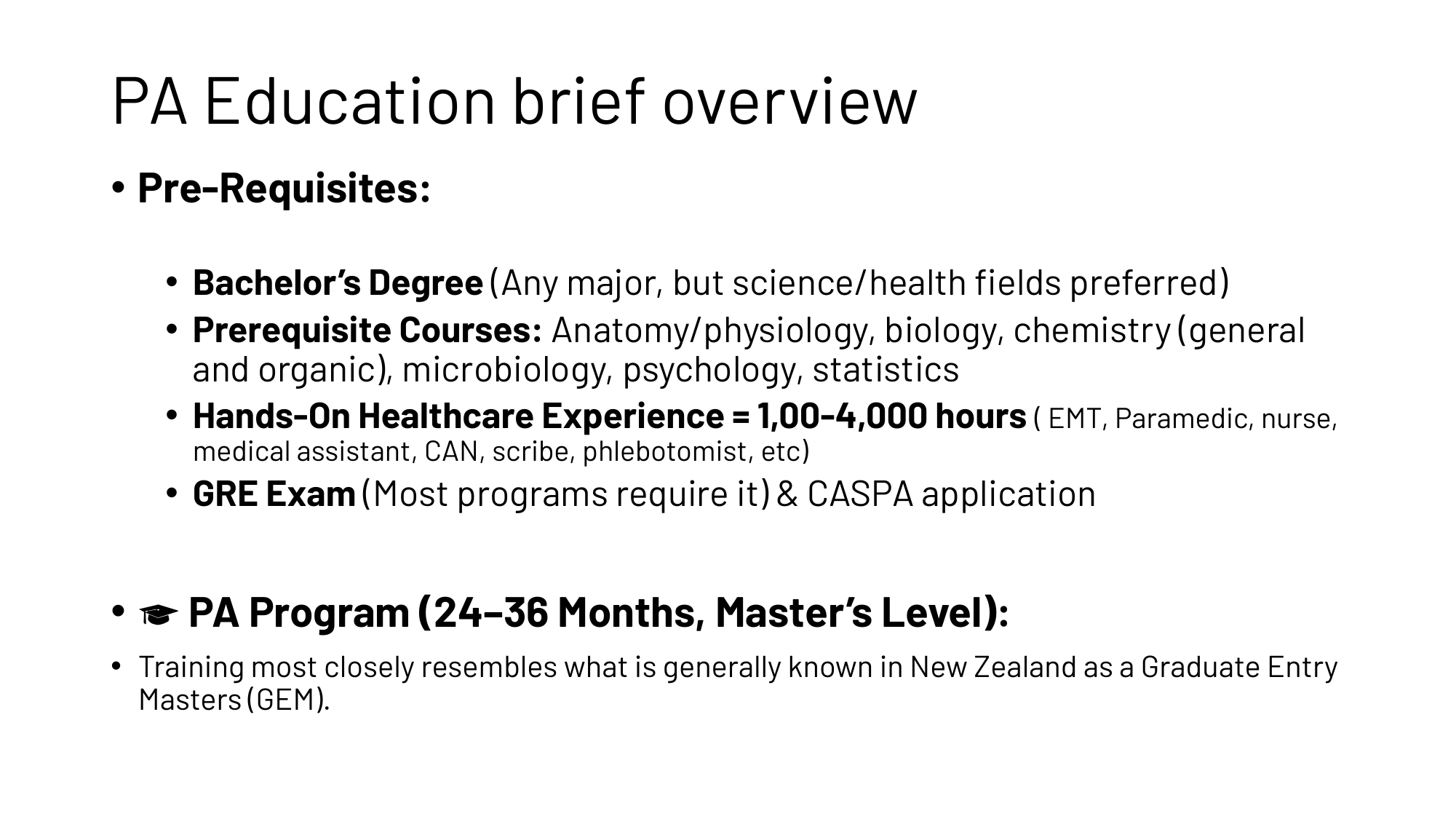

# PA Education brief overview
Pre-Requisites:

Bachelor’s Degree (Any major, but science/health fields preferred)
Prerequisite Courses: Anatomy/physiology, biology, chemistry (general and organic), microbiology, psychology, statistics
Hands-On Healthcare Experience = 1,00-4,000 hours ( EMT, Paramedic, nurse, medical assistant, CAN, scribe, phlebotomist, etc)
GRE Exam (Most programs require it) & CASPA application

🎓 PA Program (24–36 Months, Master’s Level):
Training most closely resembles what is generally known in New Zealand as a Graduate Entry Masters (GEM).